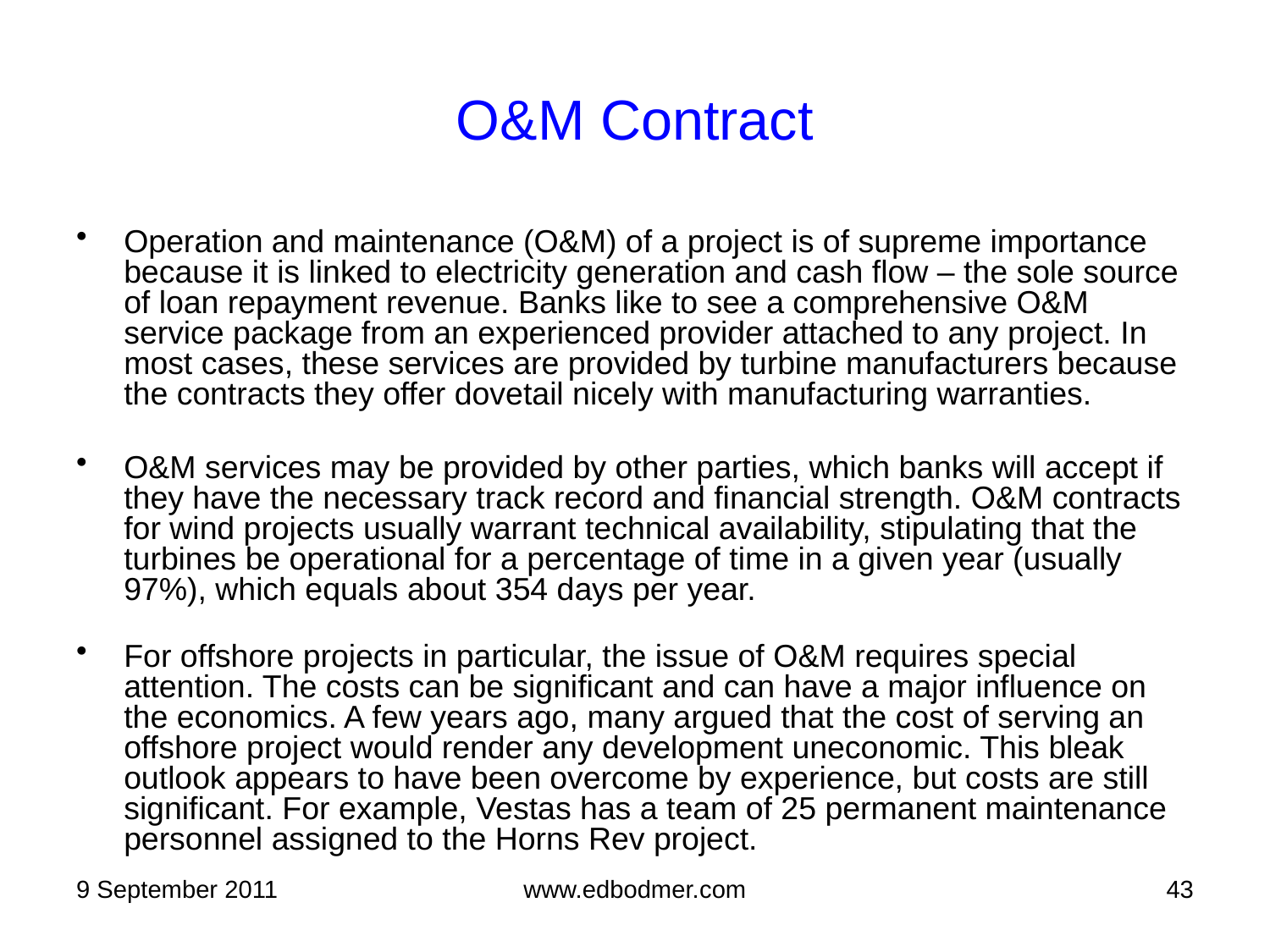

O&M Contract
Operation and maintenance (O&M) of a project is of supreme importance because it is linked to electricity generation and cash flow – the sole source of loan repayment revenue. Banks like to see a comprehensive O&M service package from an experienced provider attached to any project. In most cases, these services are provided by turbine manufacturers because the contracts they offer dovetail nicely with manufacturing warranties.

O&M services may be provided by other parties, which banks will accept if they have the necessary track record and financial strength. O&M contracts for wind projects usually warrant technical availability, stipulating that the turbines be operational for a percentage of time in a given year (usually 97%), which equals about 354 days per year.
For offshore projects in particular, the issue of O&M requires special attention. The costs can be significant and can have a major influence on the economics. A few years ago, many argued that the cost of serving an offshore project would render any development uneconomic. This bleak outlook appears to have been overcome by experience, but costs are still significant. For example, Vestas has a team of 25 permanent maintenance personnel assigned to the Horns Rev project.
9 September 2011
www.edbodmer.com
43